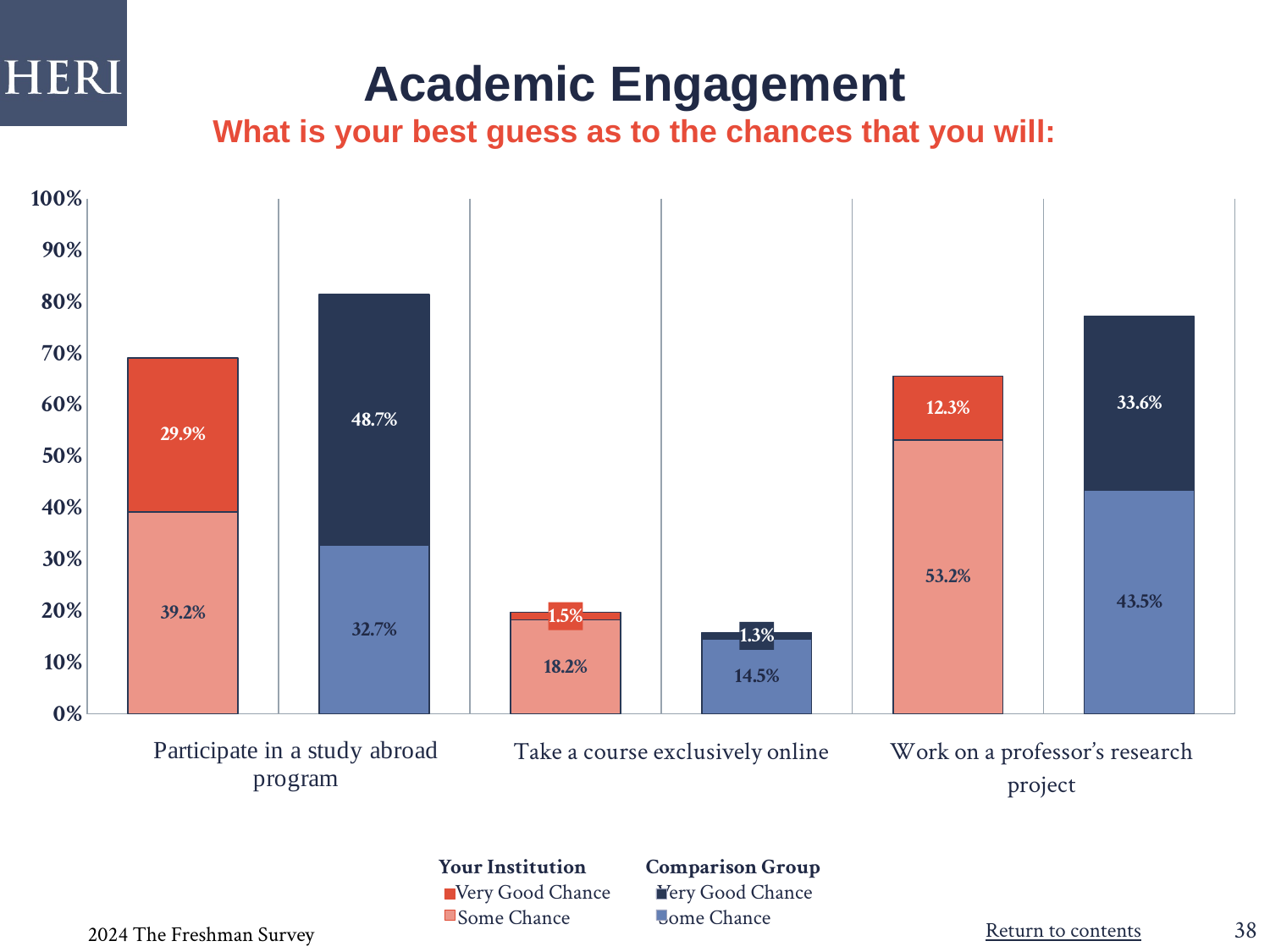

# Academic Engagement What is your best guess as to the chances that you will:

### Chart

| Category | Some Chance | Very Good Chance |
|---|---|---|
| Your Institution | 0.3922 | 0.299 |
| Comparison Group | 0.3274 | 0.4869 |
| Your Institution | 0.1823 | 0.0148 |
| Comparison Group | 0.1454 | 0.0126 |
| Your Institution | 0.532 | 0.1232 |
| Comparison Group | 0.435 | 0.3364 |
   Your Institution              Comparison Group
       Very Good Chance          Very Good Chance
       Some Chance                   Some Chance
2024 The Freshman Survey

Return to contents
38